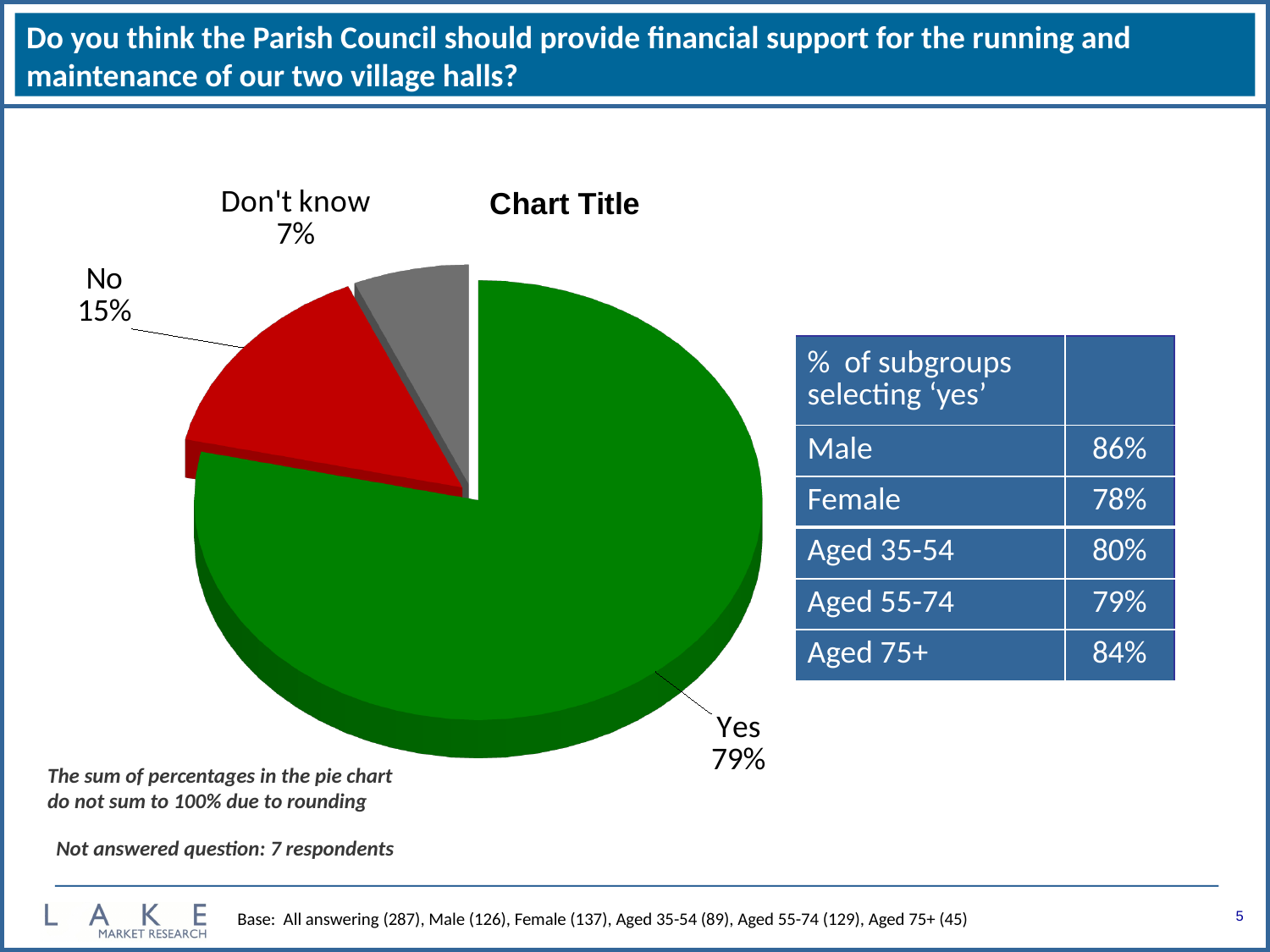

# Do you think the Parish Council should provide financial support for the running and maintenance of our two village halls?

[unsupported chart]

| % of subgroups selecting ‘yes’ |  |
| --- | --- |
| Male | 86% |
| Female | 78% |
| Aged 35-54 | 80% |
| Aged 55-74 | 79% |
| Aged 75+ | 84% |
The sum of percentages in the pie chart do not sum to 100% due to rounding
Not answered question: 7 respondents
Base:  All answering (287), Male (126), Female (137), Aged 35-54 (89), Aged 55-74 (129), Aged 75+ (45)
5